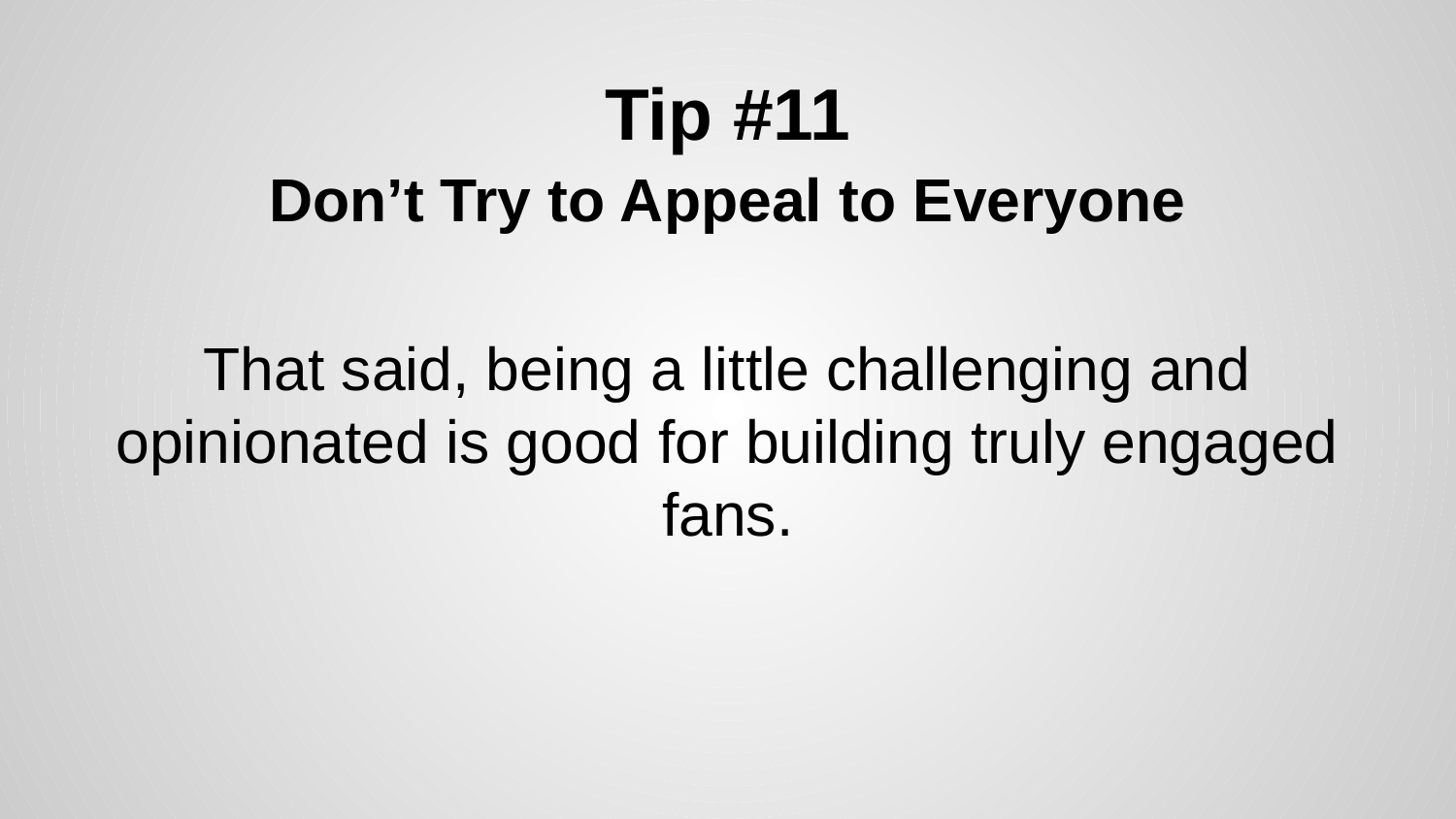

# Tip #11

Don’t Try to Appeal to Everyone

That said, being a little challenging and opinionated is good for building truly engaged fans.